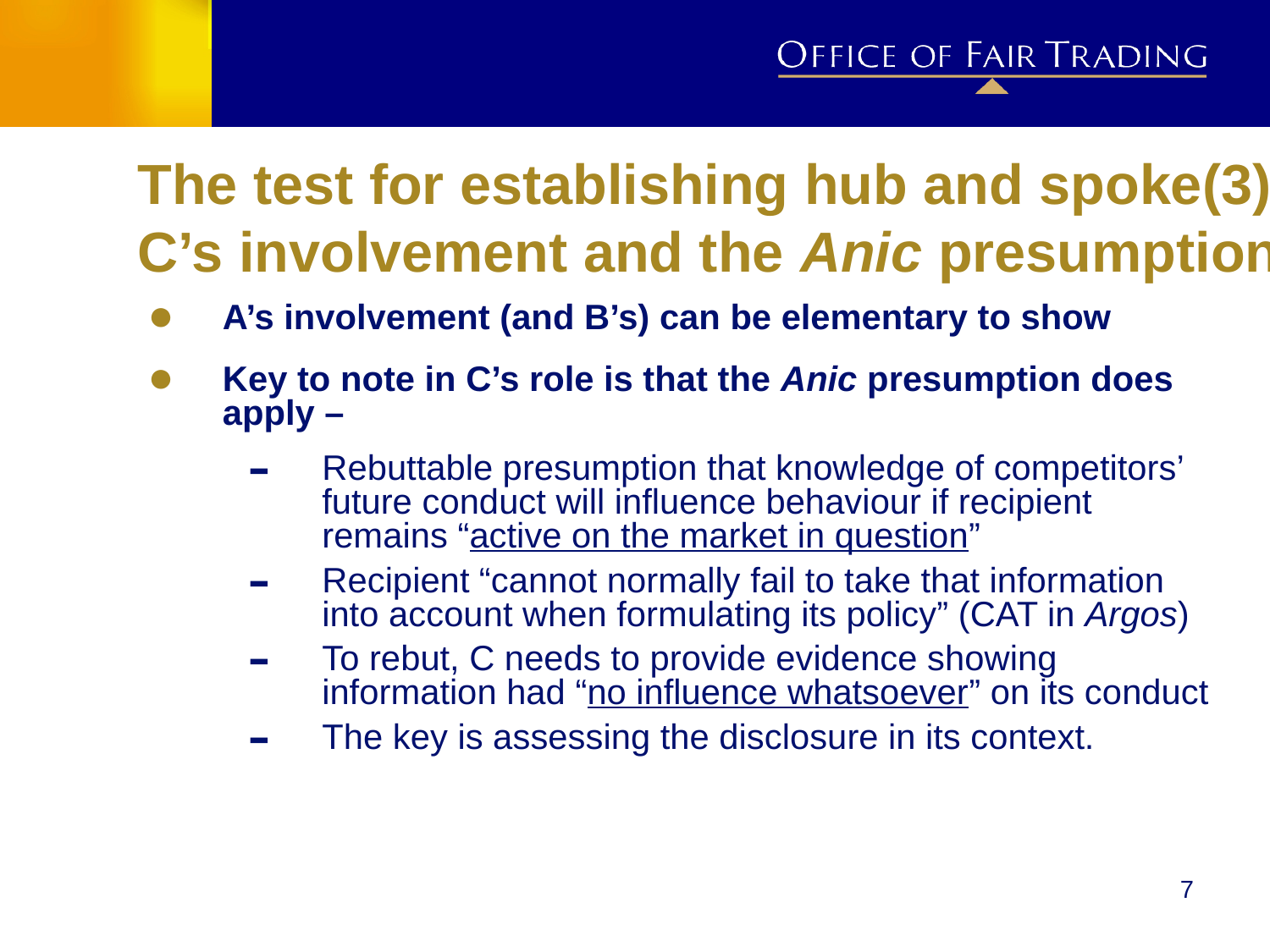

# The test for establishing hub and spoke(3): C’s involvement and the Anic presumption
A’s involvement (and B’s) can be elementary to show
Key to note in C’s role is that the Anic presumption does apply –
Rebuttable presumption that knowledge of competitors’ future conduct will influence behaviour if recipient remains “active on the market in question”
Recipient “cannot normally fail to take that information into account when formulating its policy” (CAT in Argos)
To rebut, C needs to provide evidence showing information had “no influence whatsoever” on its conduct
The key is assessing the disclosure in its context.
7